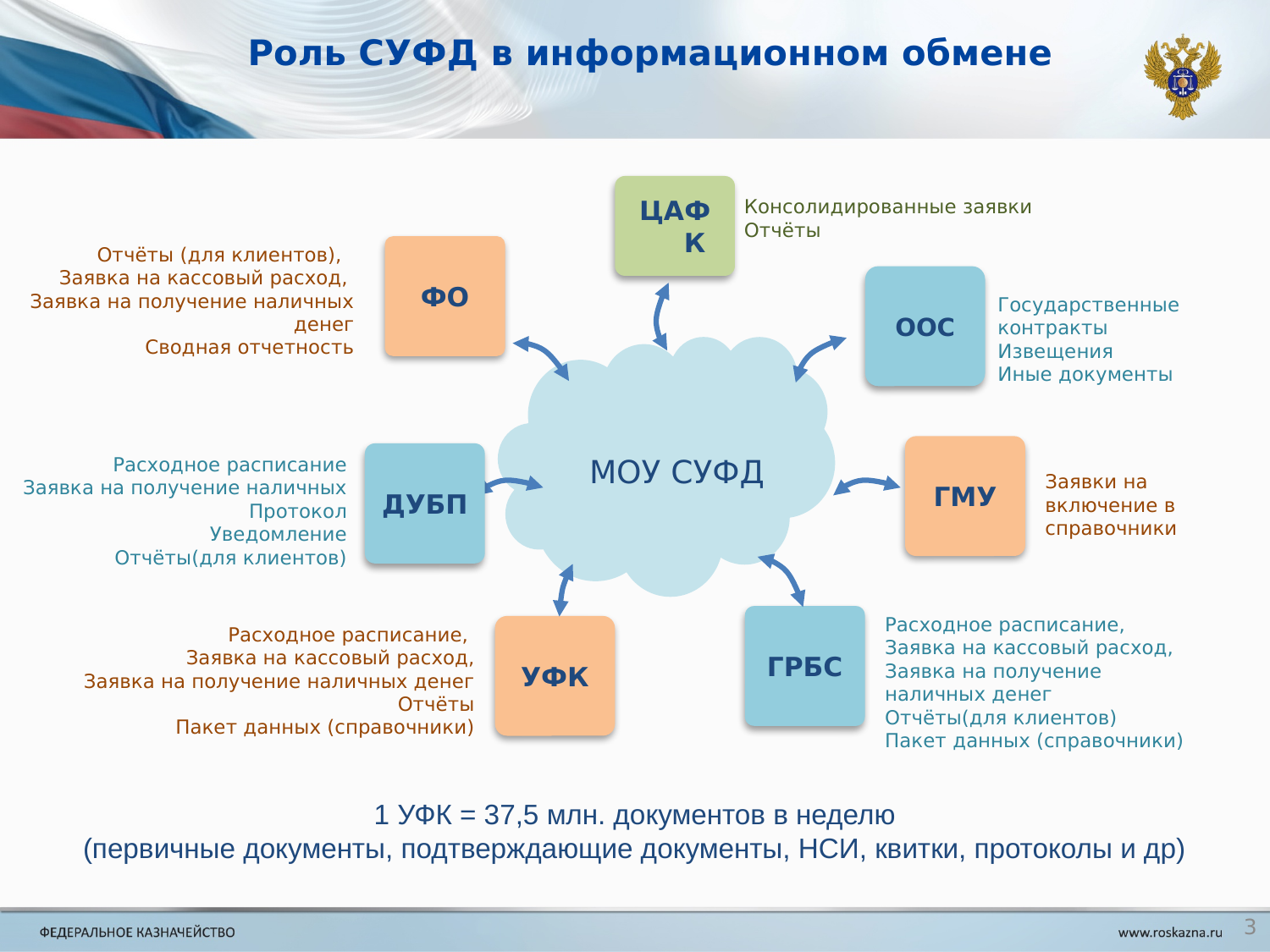

# Роль СУФД в информационном обмене
ЦАФК
Консолидированные заявки
Отчёты
Отчёты (для клиентов),
Заявка на кассовый расход,
Заявка на получение наличных денег
Сводная отчетность

ФО
ООС
Государственные контракты
Извещения
Иные документы

МОУ СУФД

ГМУ
ДУБП
Расходное расписание
Заявка на получение наличных
Протокол
Уведомление
Отчёты(для клиентов)

Заявки на включение в справочники

ГРБС
Расходное расписание,
Заявка на кассовый расход,
Заявка на получение наличных денег
Отчёты(для клиентов)
Пакет данных (справочники)
Расходное расписание,
Заявка на кассовый расход,
Заявка на получение наличных денег
Отчёты
Пакет данных (справочники)
УФК
1 УФК = 37,5 млн. документов в неделю
(первичные документы, подтверждающие документы, НСИ, квитки, протоколы и др)
3